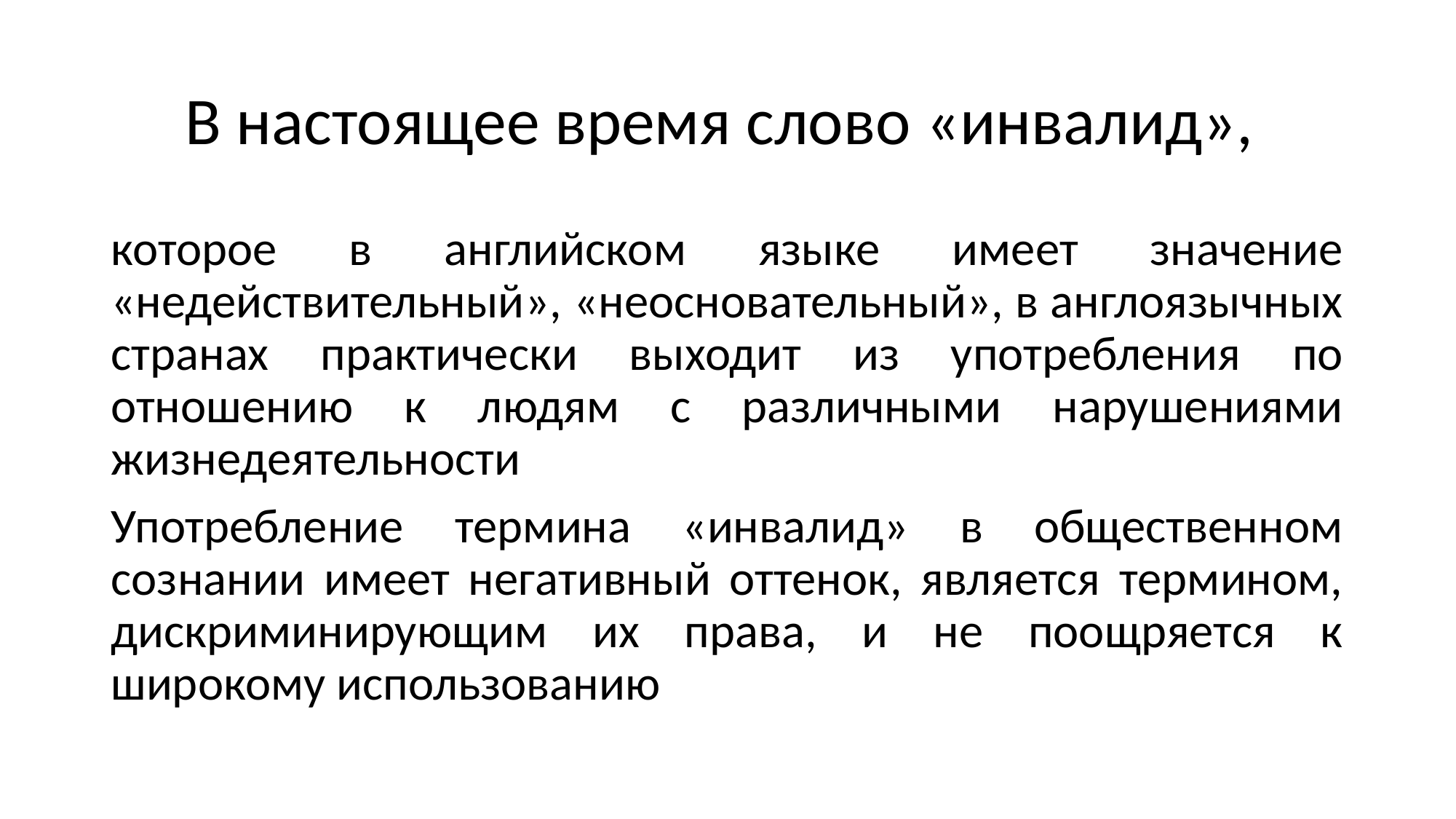

# В настоящее время слово «инвалид»,
которое в английском языке имеет значение «недействительный», «неосновательный», в англоязычных странах практически выходит из употребления по отношению к людям с различными нарушениями жизнедеятельности
Употребление термина «инвалид» в общественном сознании имеет негативный оттенок, является термином, дискриминирующим их права, и не поощряется к широкому использованию